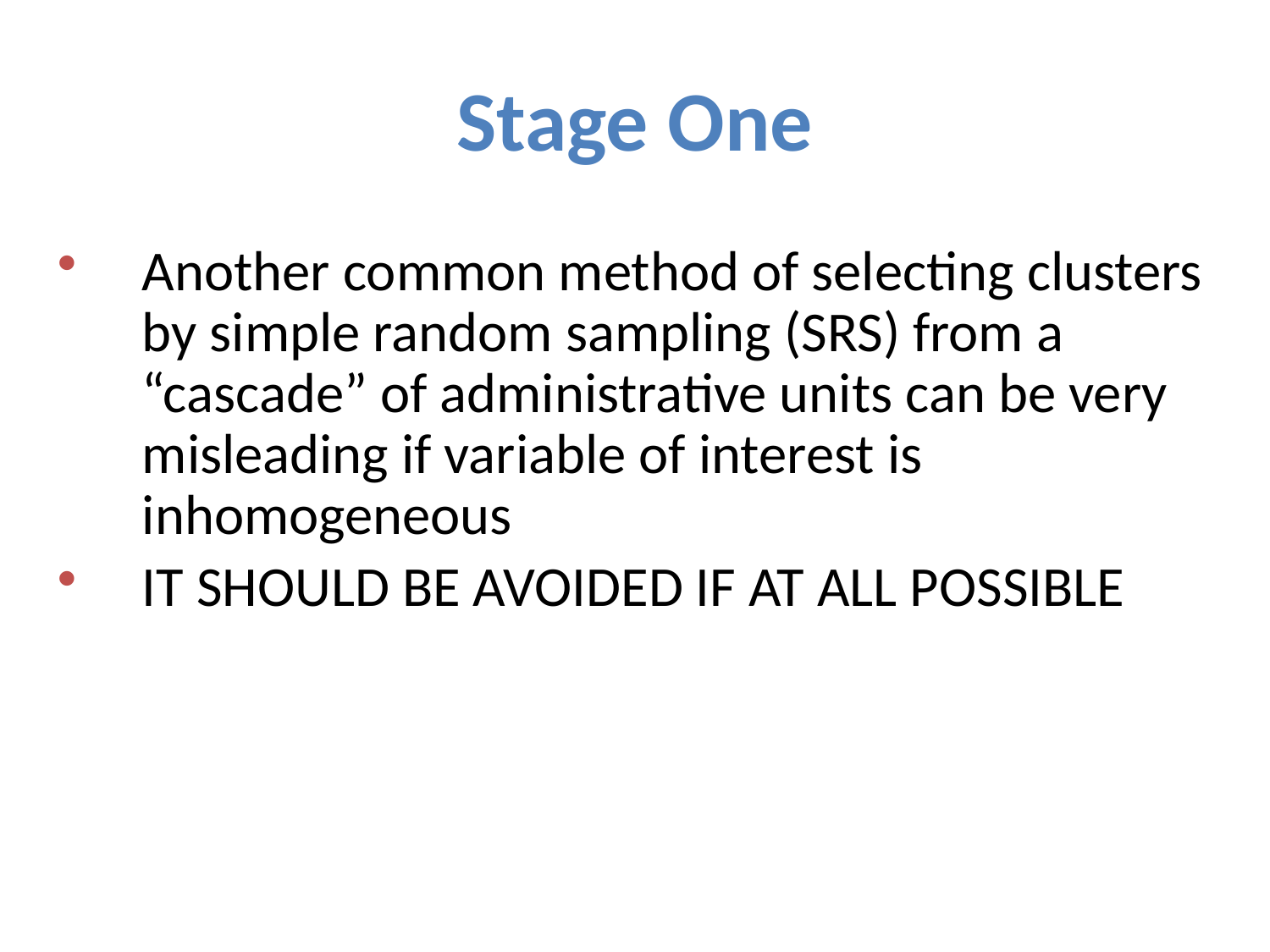

Stage One
Another common method of selecting clusters by simple random sampling (SRS) from a “cascade” of administrative units can be very misleading if variable of interest is inhomogeneous
IT SHOULD BE AVOIDED IF AT ALL POSSIBLE